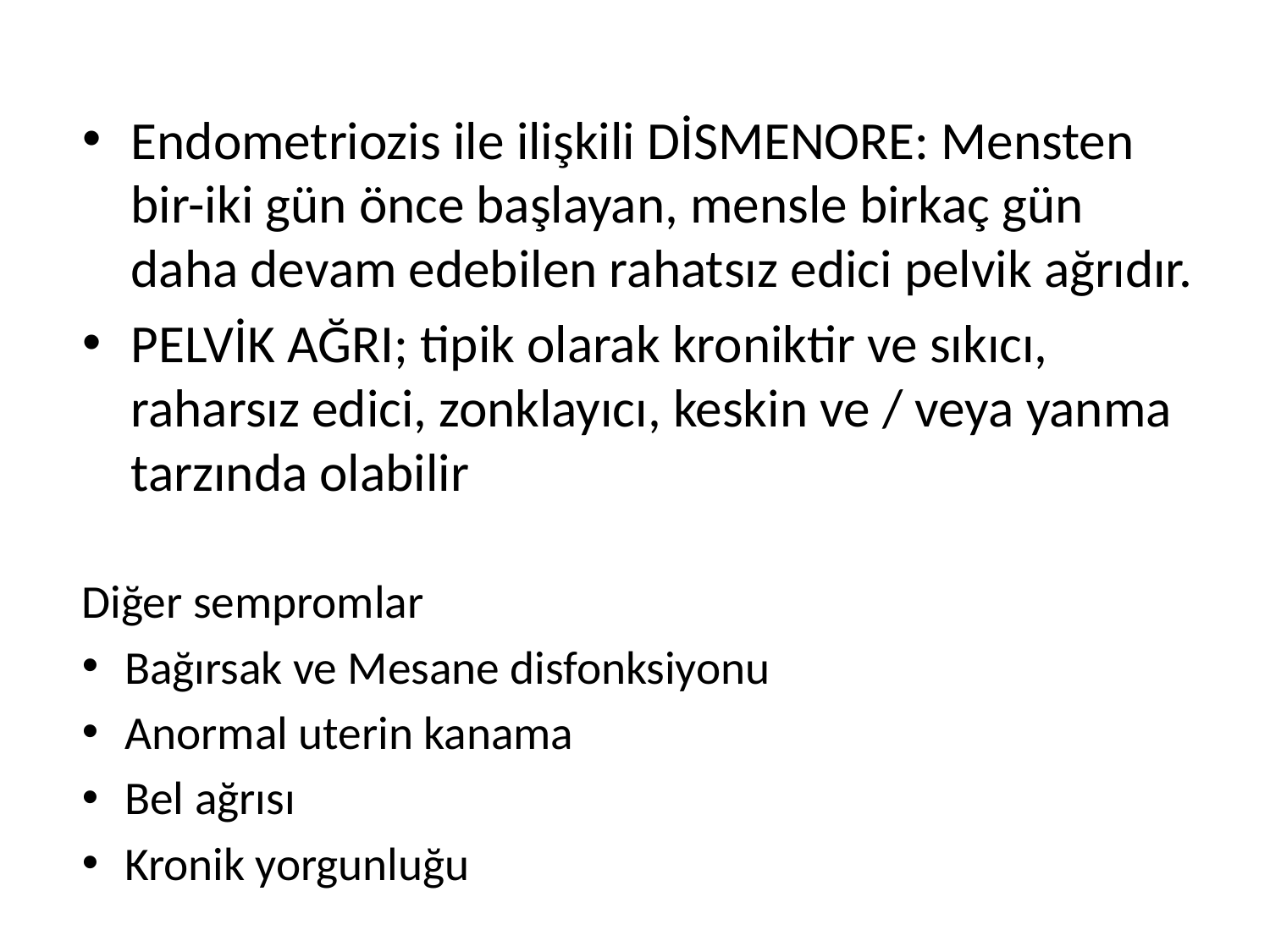

Endometriozis ile ilişkili DİSMENORE: Mensten bir-iki gün önce başlayan, mensle birkaç gün daha devam edebilen rahatsız edici pelvik ağrıdır.
PELVİK AĞRI; tipik olarak kroniktir ve sıkıcı, raharsız edici, zonklayıcı, keskin ve / veya yanma tarzında olabilir
Diğer sempromlar
Bağırsak ve Mesane disfonksiyonu
Anormal uterin kanama
Bel ağrısı
Kronik yorgunluğu